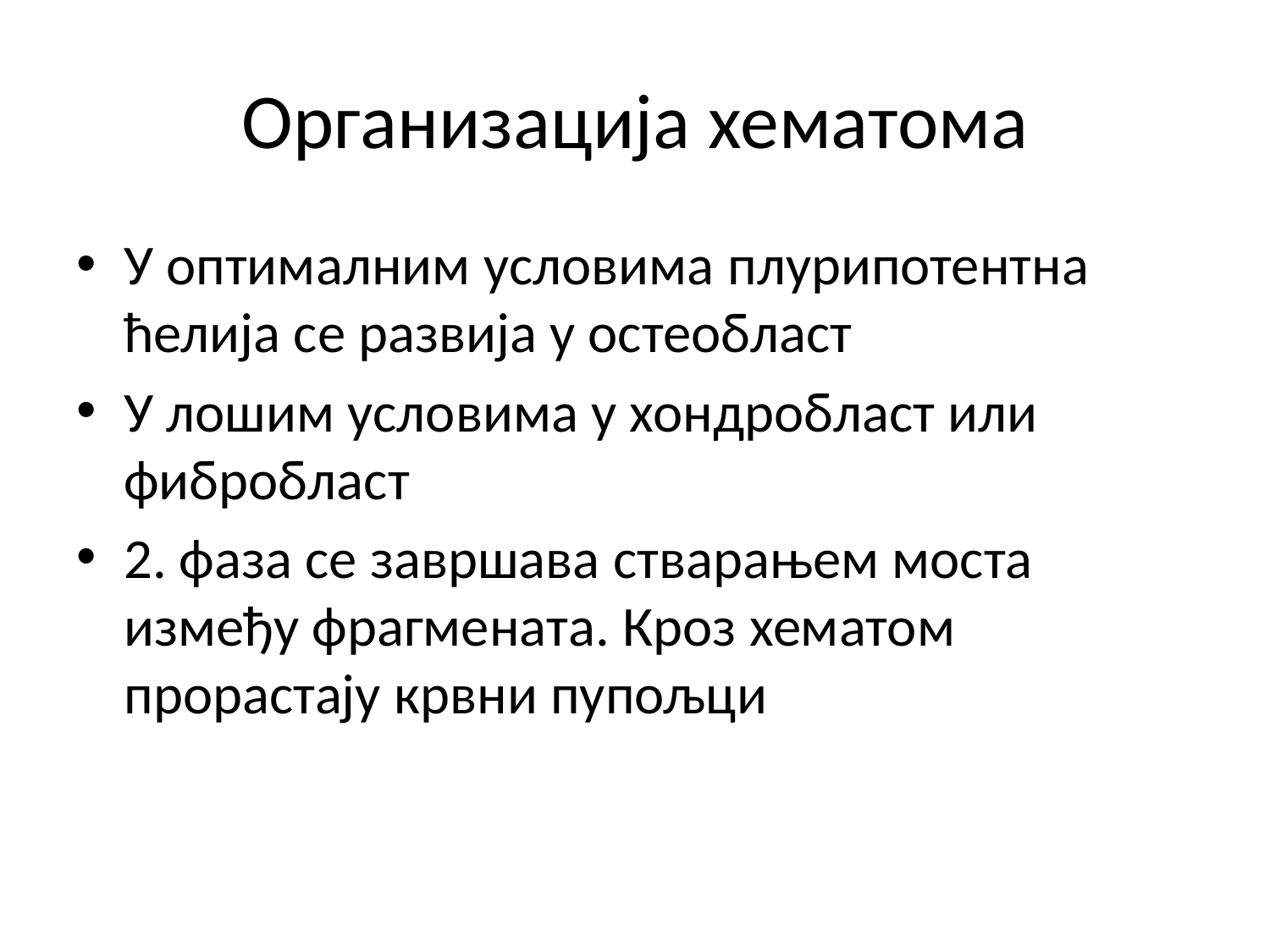

# Организација хематома
У оптималним условима плурипотентна ћелија се развија у остеобласт
У лошим условима у хондробласт или фибробласт
2. фаза се завршава стварањем моста између фрагмената. Кроз хематом прорастају крвни пупољци